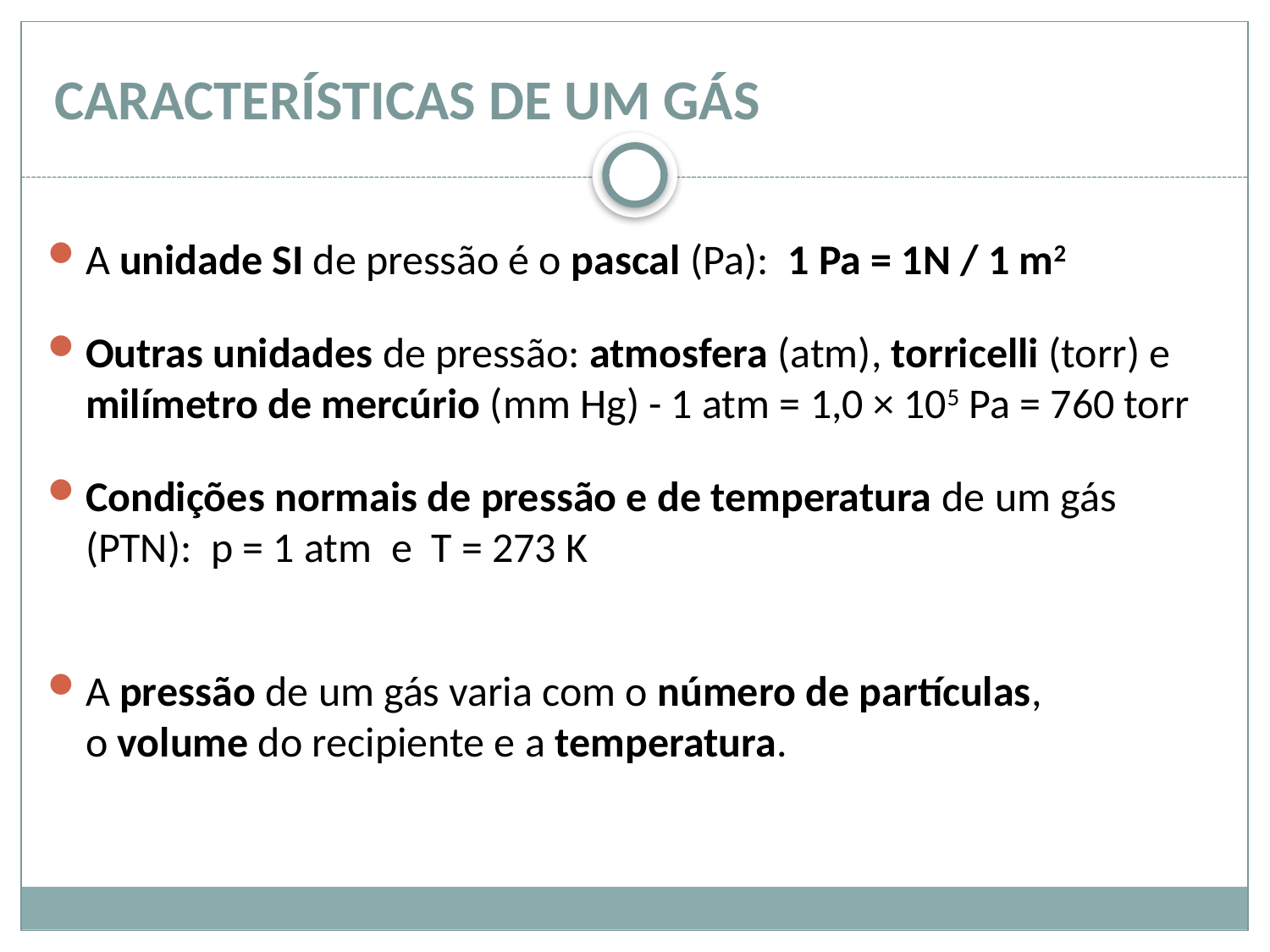

# CARACTERÍSTICAS DE UM GÁS
A unidade SI de pressão é o pascal (Pa):  1 Pa = 1N / 1 m2
Outras unidades de pressão: atmosfera (atm), torricelli (torr) e milímetro de mercúrio (mm Hg) - 1 atm = 1,0 × 105 Pa = 760 torr
Condições normais de pressão e de temperatura de um gás (PTN):  p = 1 atm  e  T = 273 K

A pressão de um gás varia com o número de partículas,
o volume do recipiente e a temperatura.